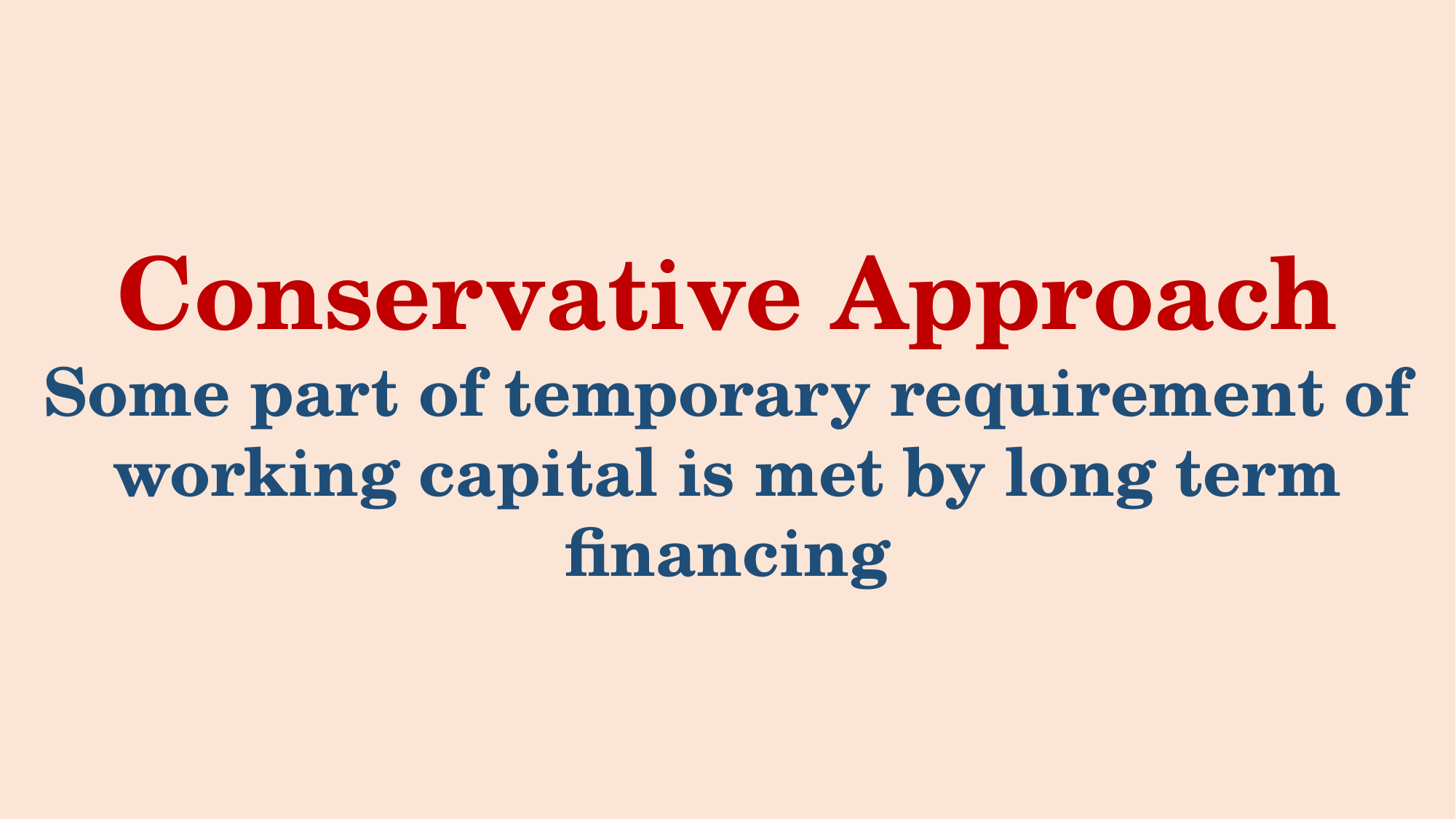

Conservative Approach
Some part of temporary requirement of working capital is met by long term financing